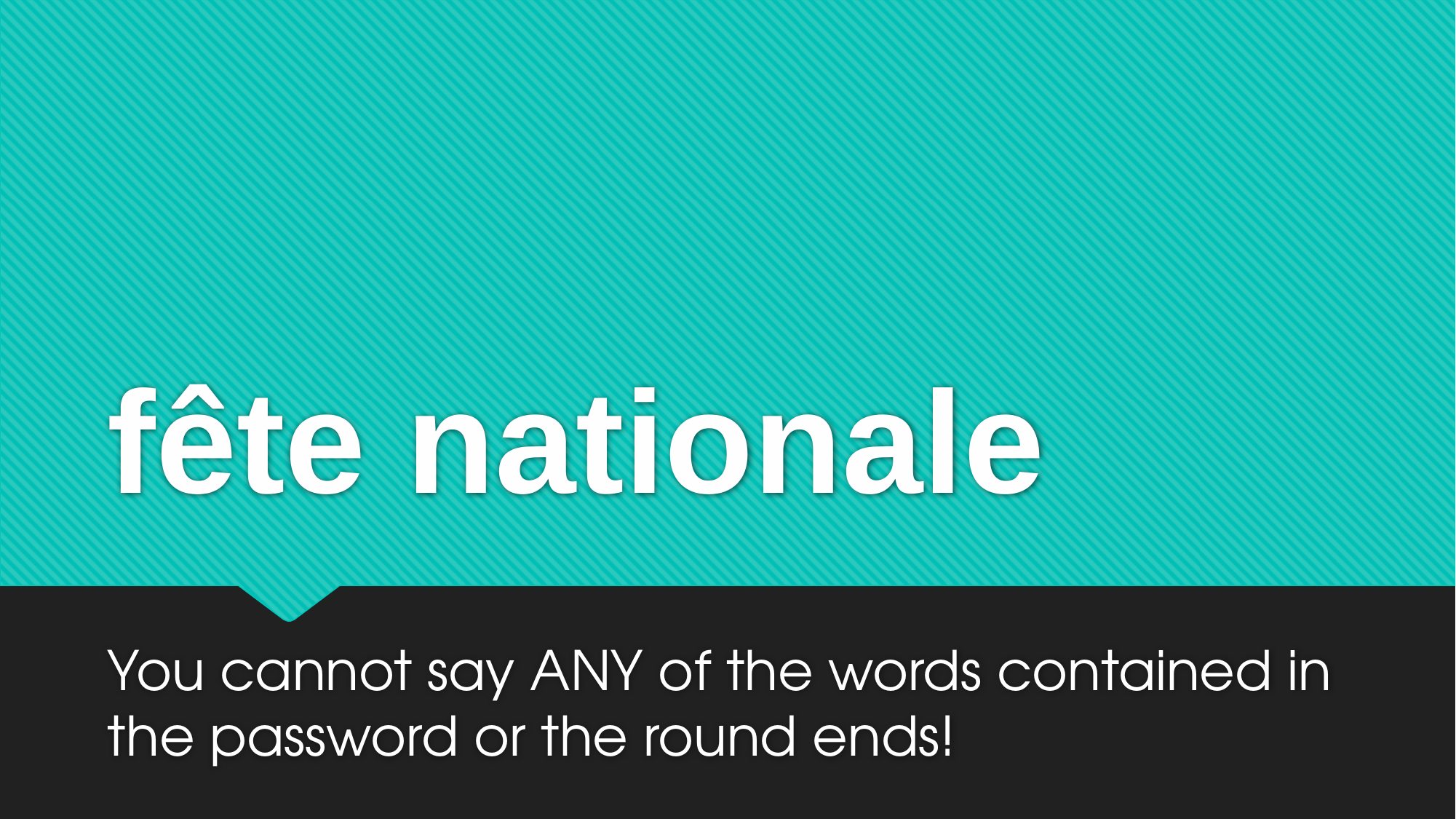

# fête nationale
You cannot say ANY of the words contained in the password or the round ends!